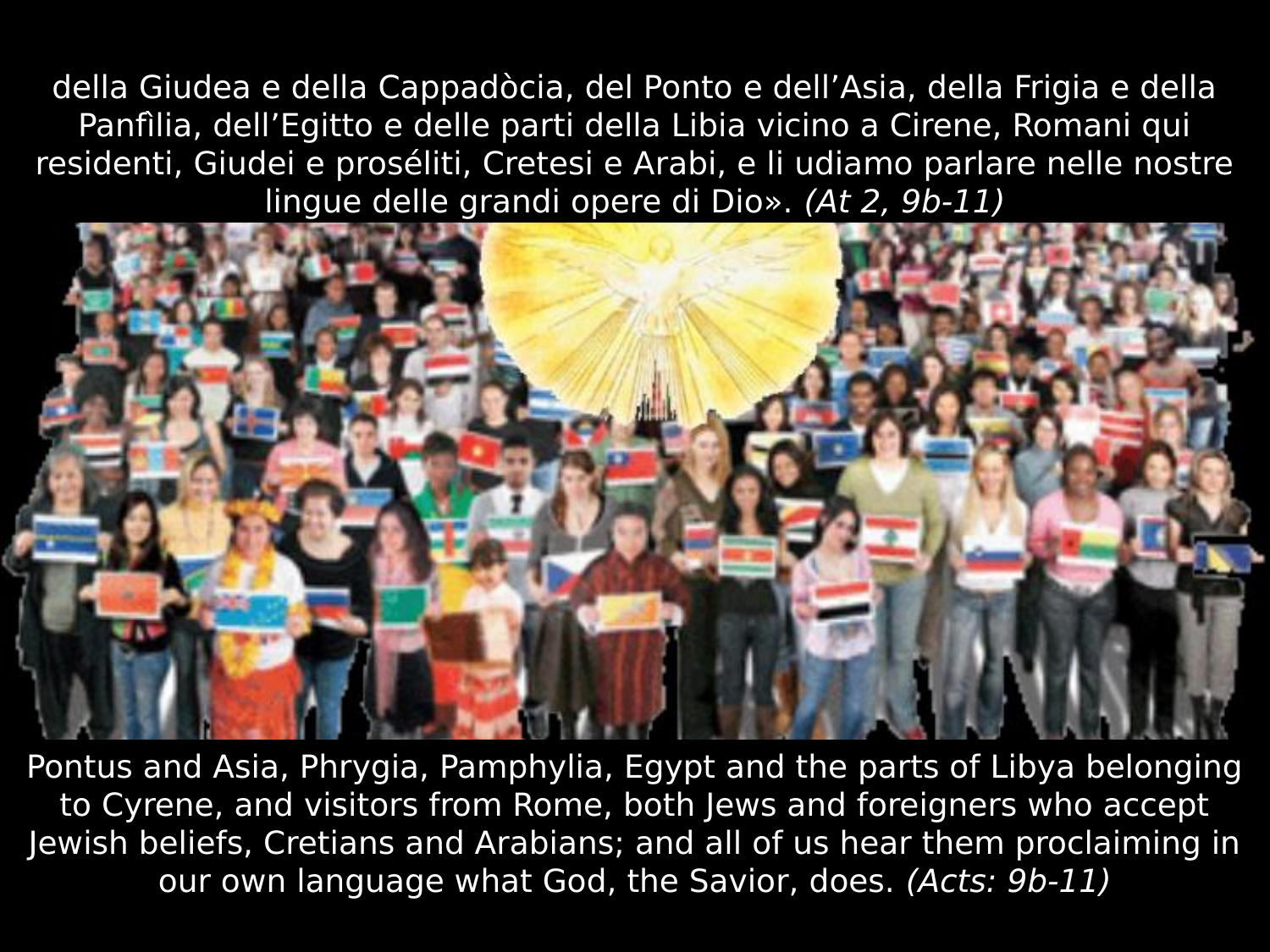

# della Giudea e della Cappadòcia, del Ponto e dell’Asia, della Frigia e della Panfìlia, dell’Egitto e delle parti della Libia vicino a Cirene, Romani qui residenti, Giudei e proséliti, Cretesi e Arabi, e li udiamo parlare nelle nostre lingue delle grandi opere di Dio». (At 2, 9b-11)
Pontus and Asia, Phrygia, Pamphylia, Egypt and the parts of Libya belonging to Cyrene, and visitors from Rome, both Jews and foreigners who accept Jewish beliefs, Cretians and Arabians; and all of us hear them proclaiming in our own language what God, the Savior, does. (Acts: 9b-11)